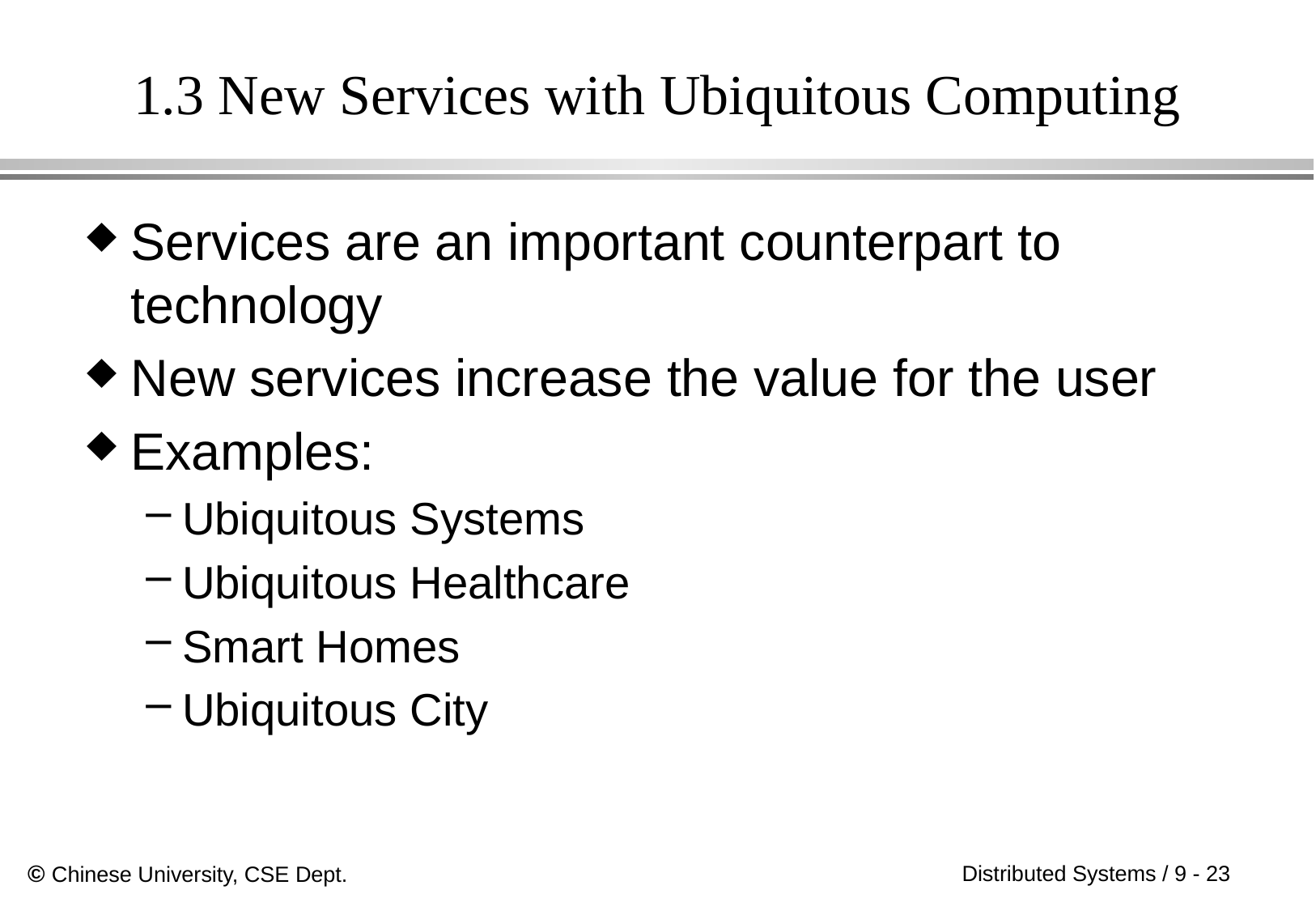

# 1.3 New Services with Ubiquitous Computing
Services are an important counterpart to technology
New services increase the value for the user
Examples:
Ubiquitous Systems
Ubiquitous Healthcare
Smart Homes
Ubiquitous City